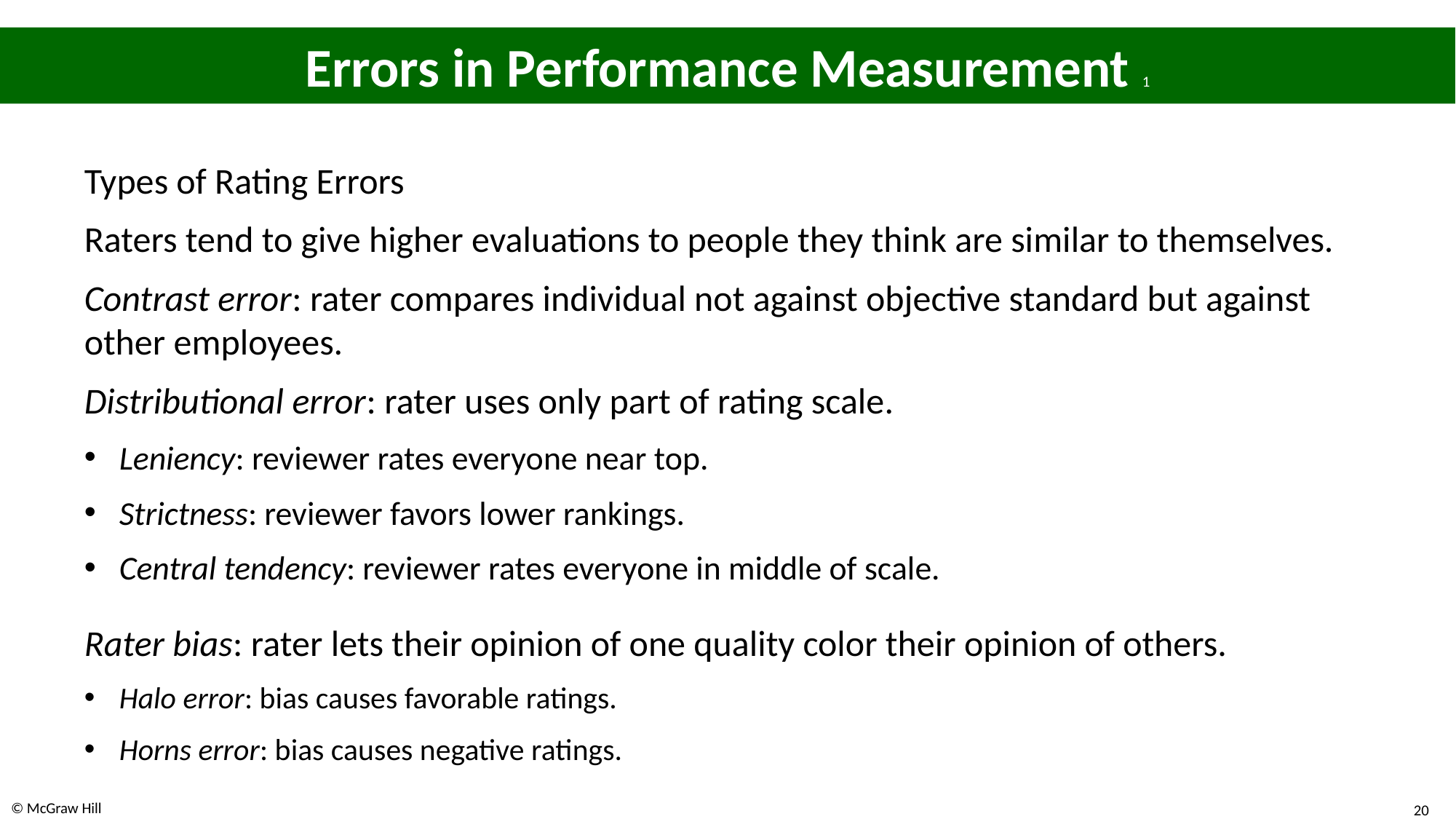

# Errors in Performance Measurement 1
Types of Rating Errors
Raters tend to give higher evaluations to people they think are similar to themselves.
Contrast error: rater compares individual not against objective standard but against other employees.
Distributional error: rater uses only part of rating scale.
Leniency: reviewer rates everyone near top.
Strictness: reviewer favors lower rankings.
Central tendency: reviewer rates everyone in middle of scale.
Rater bias: rater lets their opinion of one quality color their opinion of others.
Halo error: bias causes favorable ratings.
Horns error: bias causes negative ratings.